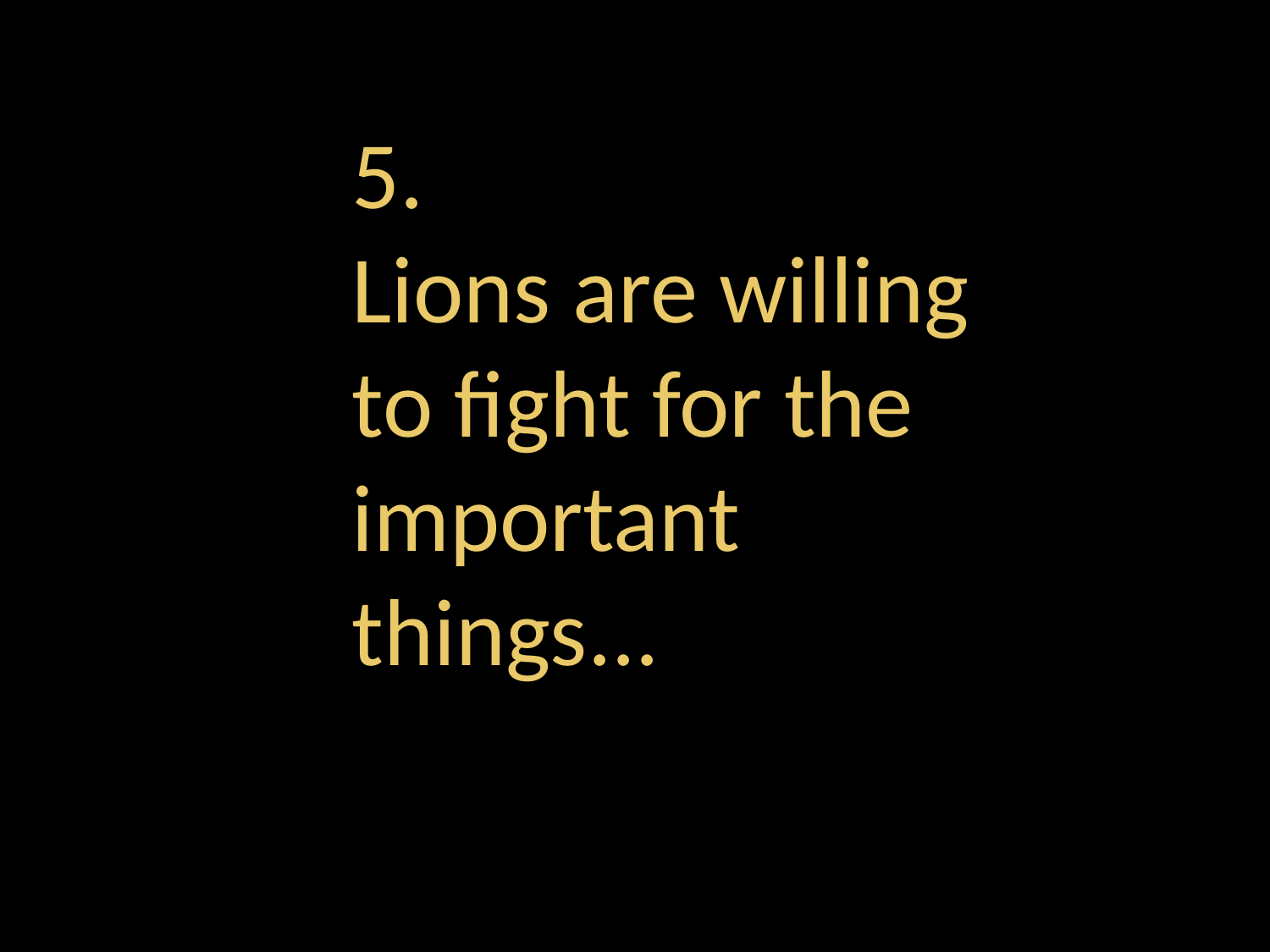

5.
Lions are willing to fight for the important things...